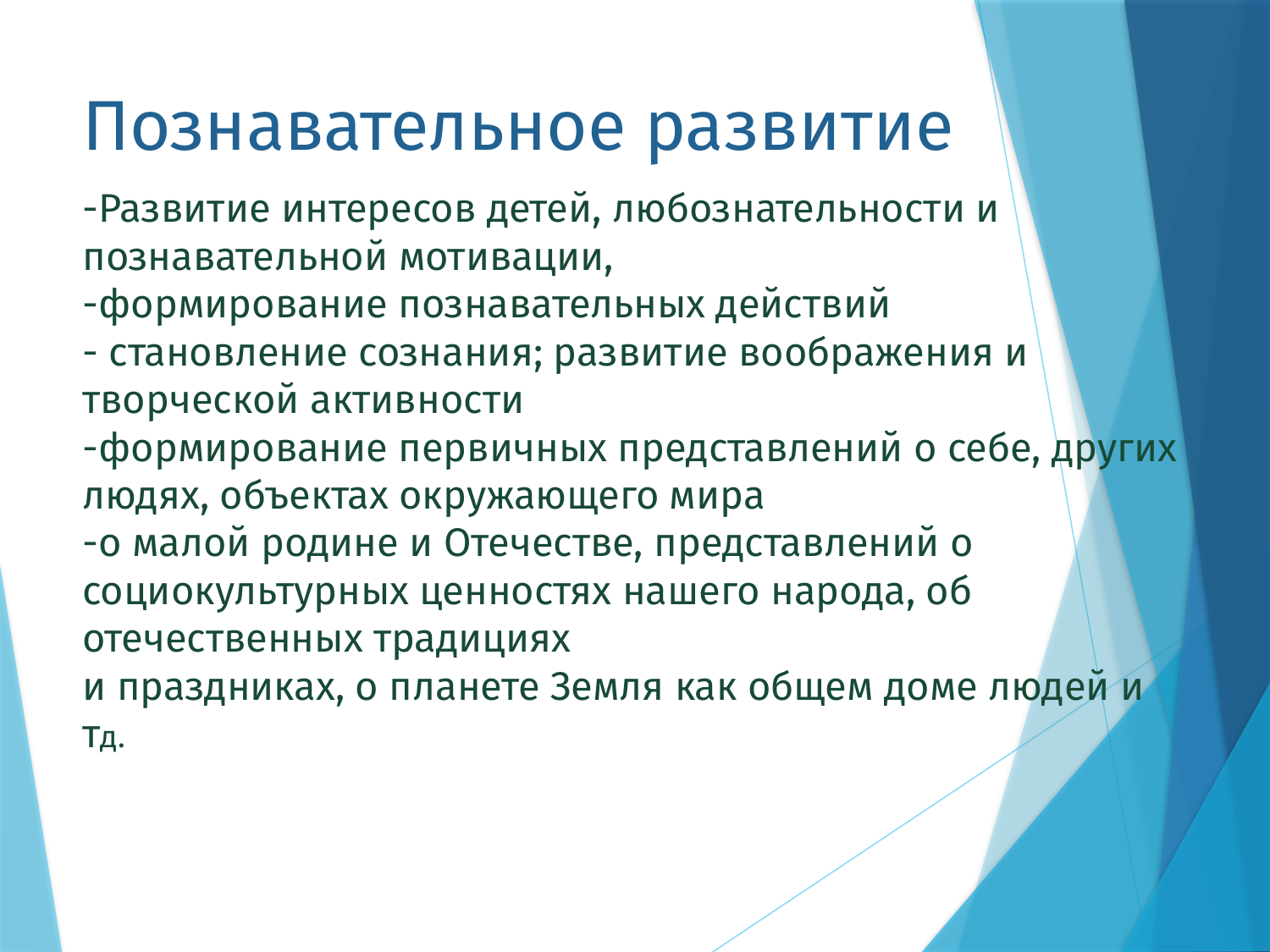

Познавательное развитие
# -Развитие интересов детей, любознательности и познавательной мотивации, -формирование познавательных действий - становление сознания; развитие воображения и творческой активности -формирование первичных представлений о себе, других людях, объектах окружающего мира -о малой родине и Отечестве, представлений о социокультурных ценностях нашего народа, об отечественных традициях и праздниках, о планете Земля как общем доме людей и тд.